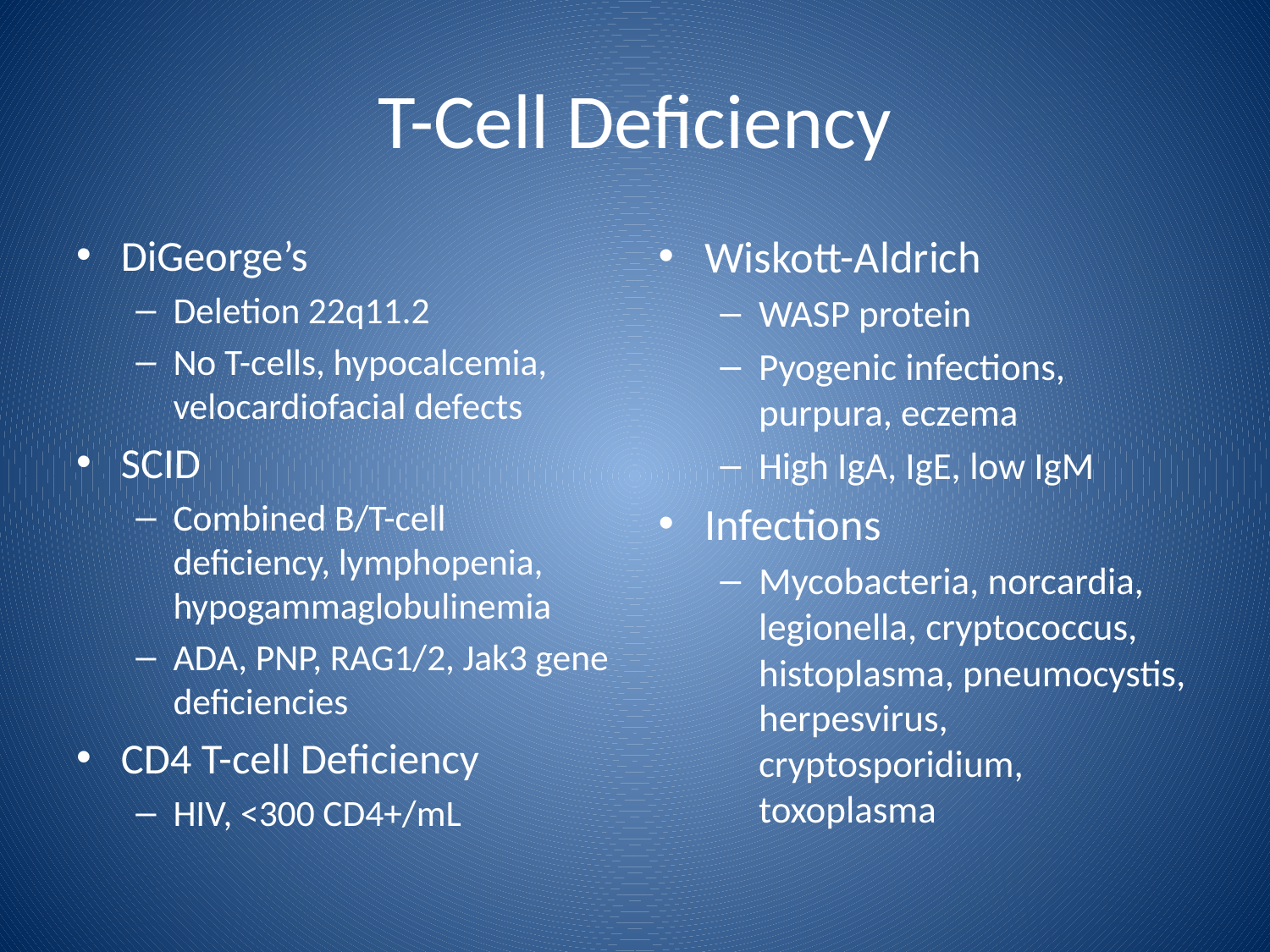

# T-Cell Deficiency
DiGeorge’s
Deletion 22q11.2
No T-cells, hypocalcemia, velocardiofacial defects
SCID
Combined B/T-cell deficiency, lymphopenia, hypogammaglobulinemia
ADA, PNP, RAG1/2, Jak3 gene deficiencies
CD4 T-cell Deficiency
HIV, <300 CD4+/mL

Wiskott-Aldrich
WASP protein
Pyogenic infections, purpura, eczema
High IgA, IgE, low IgM
Infections
Mycobacteria, norcardia, legionella, cryptococcus, histoplasma, pneumocystis, herpesvirus, cryptosporidium, toxoplasma